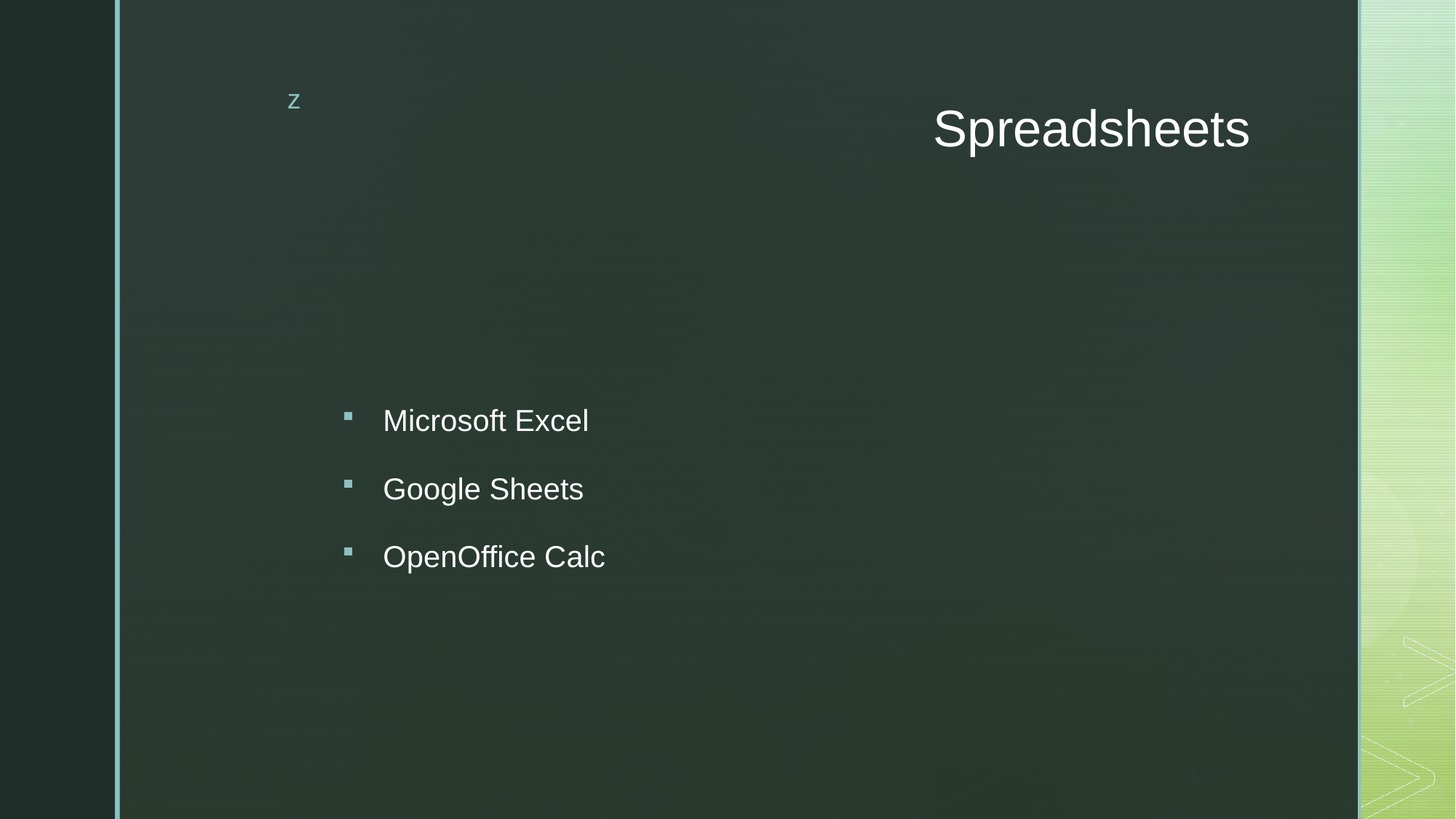

# Spreadsheets
Microsoft Excel
Google Sheets
OpenOffice Calc